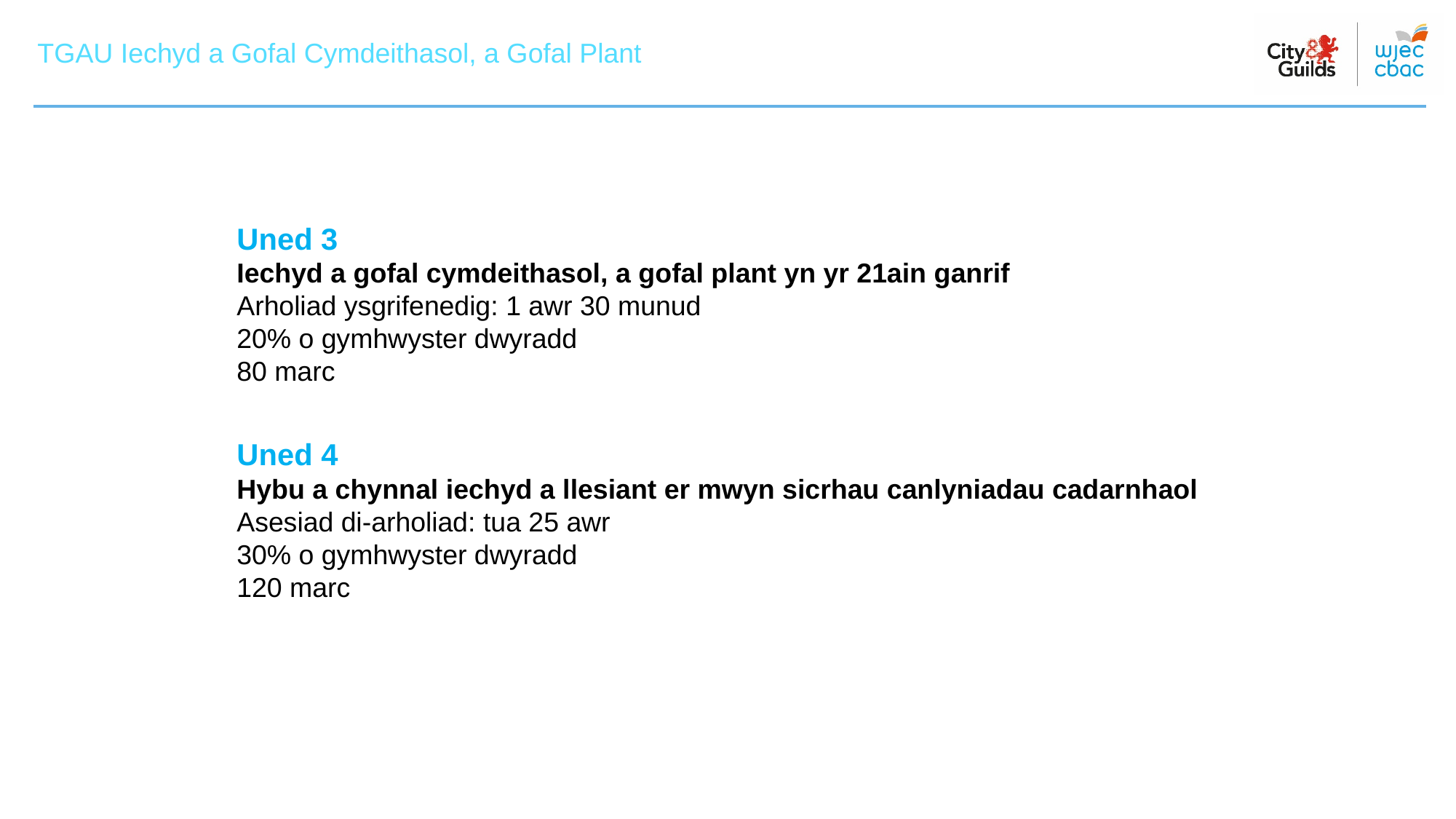

TGAU Iechyd a Gofal Cymdeithasol, a Gofal Plant

TGAU Iechyd a Gofal Cymdeithasol, a Gofal Plant
Uned 3
Iechyd a gofal cymdeithasol, a gofal plant yn yr 21ain ganrif
Arholiad ysgrifenedig: 1 awr 30 munud
20% o gymhwyster dwyradd
80 marc
Uned 4
Hybu a chynnal iechyd a llesiant er mwyn sicrhau canlyniadau cadarnhaol
Asesiad di-arholiad: tua 25 awr
30% o gymhwyster dwyradd
120 marc